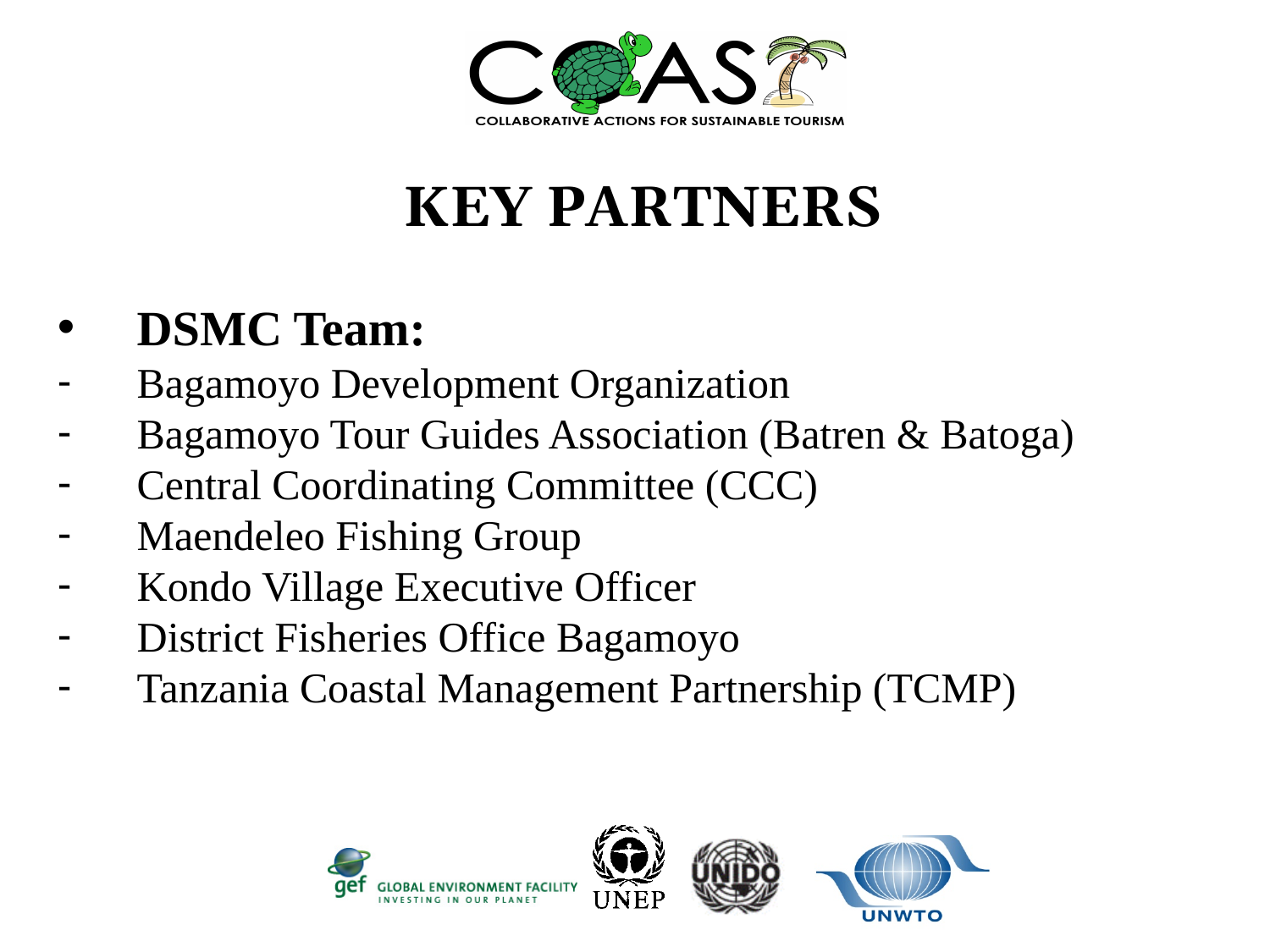

KEY PARTNERS

DSMC Team:
Bagamoyo Development Organization
Bagamoyo Tour Guides Association (Batren & Batoga)
Central Coordinating Committee (CCC)
Maendeleo Fishing Group
Kondo Village Executive Officer
District Fisheries Office Bagamoyo
Tanzania Coastal Management Partnership (TCMP)

#